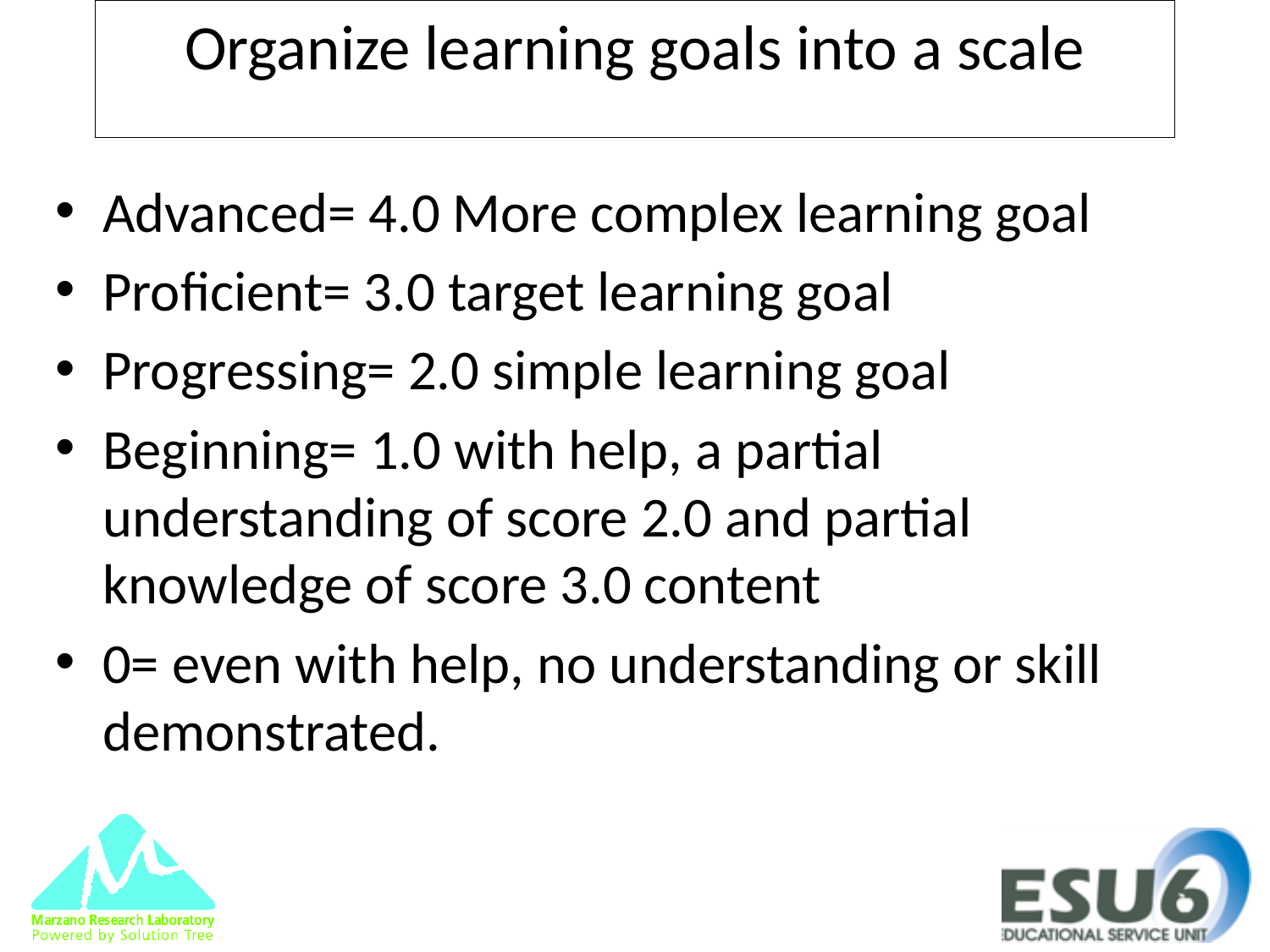

Organize learning goals into a scale
Advanced= 4.0 More complex learning goal
Proficient= 3.0 target learning goal
Progressing= 2.0 simple learning goal
Beginning= 1.0 with help, a partial understanding of score 2.0 and partial knowledge of score 3.0 content
0= even with help, no understanding or skill demonstrated.